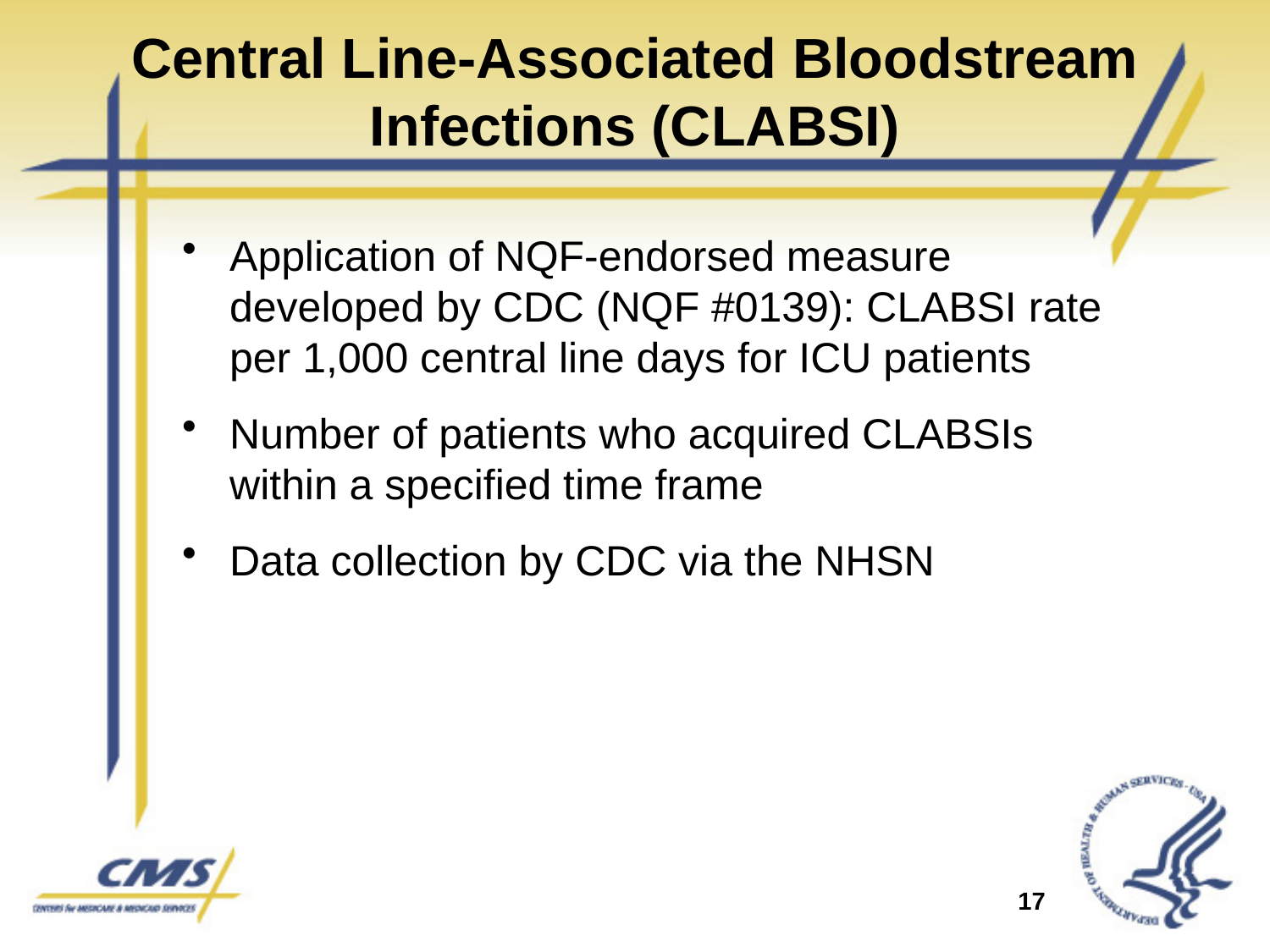

# Central Line-Associated Bloodstream Infections (CLABSI)
Application of NQF-endorsed measure developed by CDC (NQF #0139): CLABSI rate per 1,000 central line days for ICU patients
Number of patients who acquired CLABSIs within a specified time frame
Data collection by CDC via the NHSN